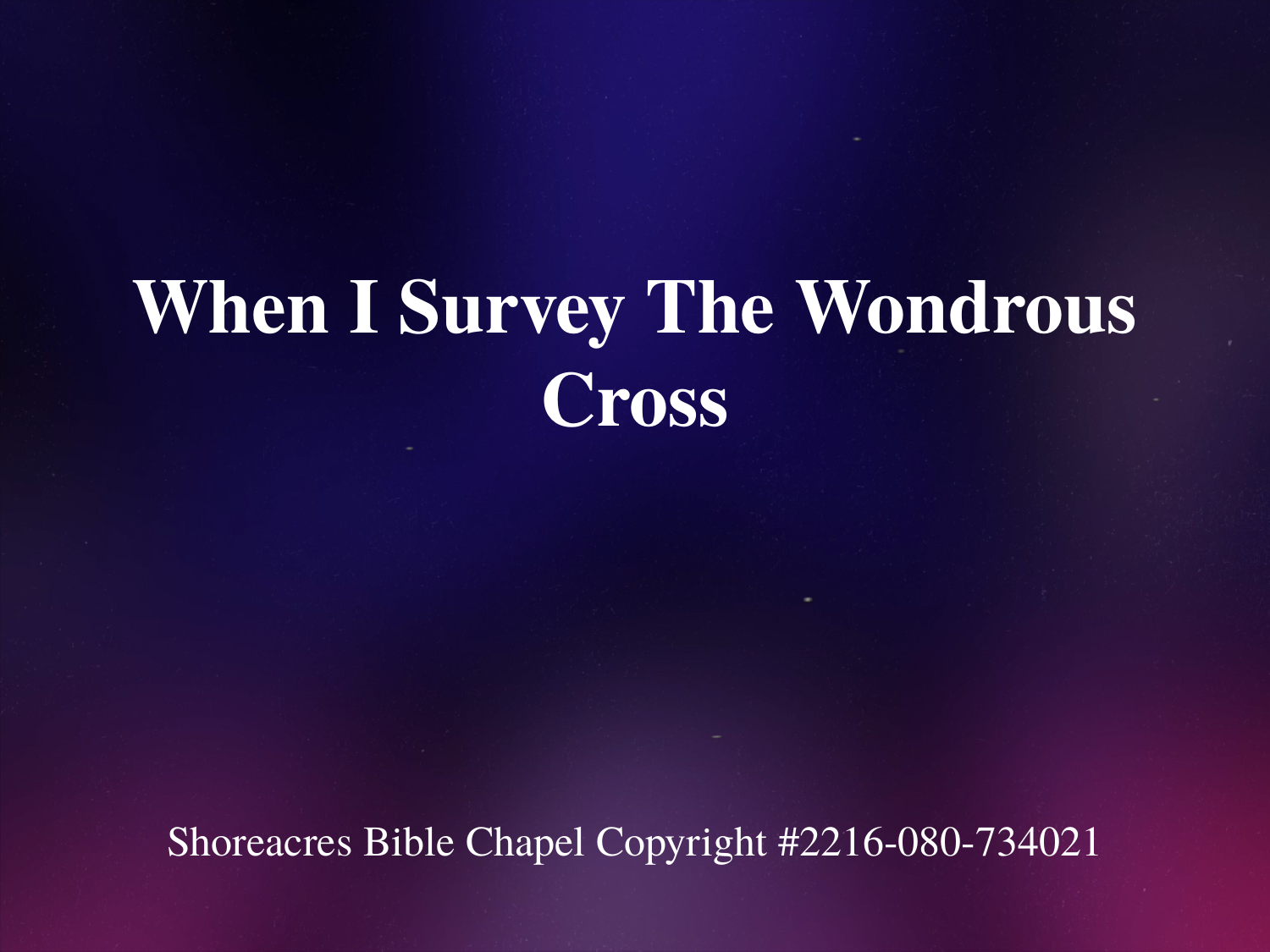

# When I Survey The Wondrous Cross Shoreacres Bible Chapel Copyright #2216-080-734021